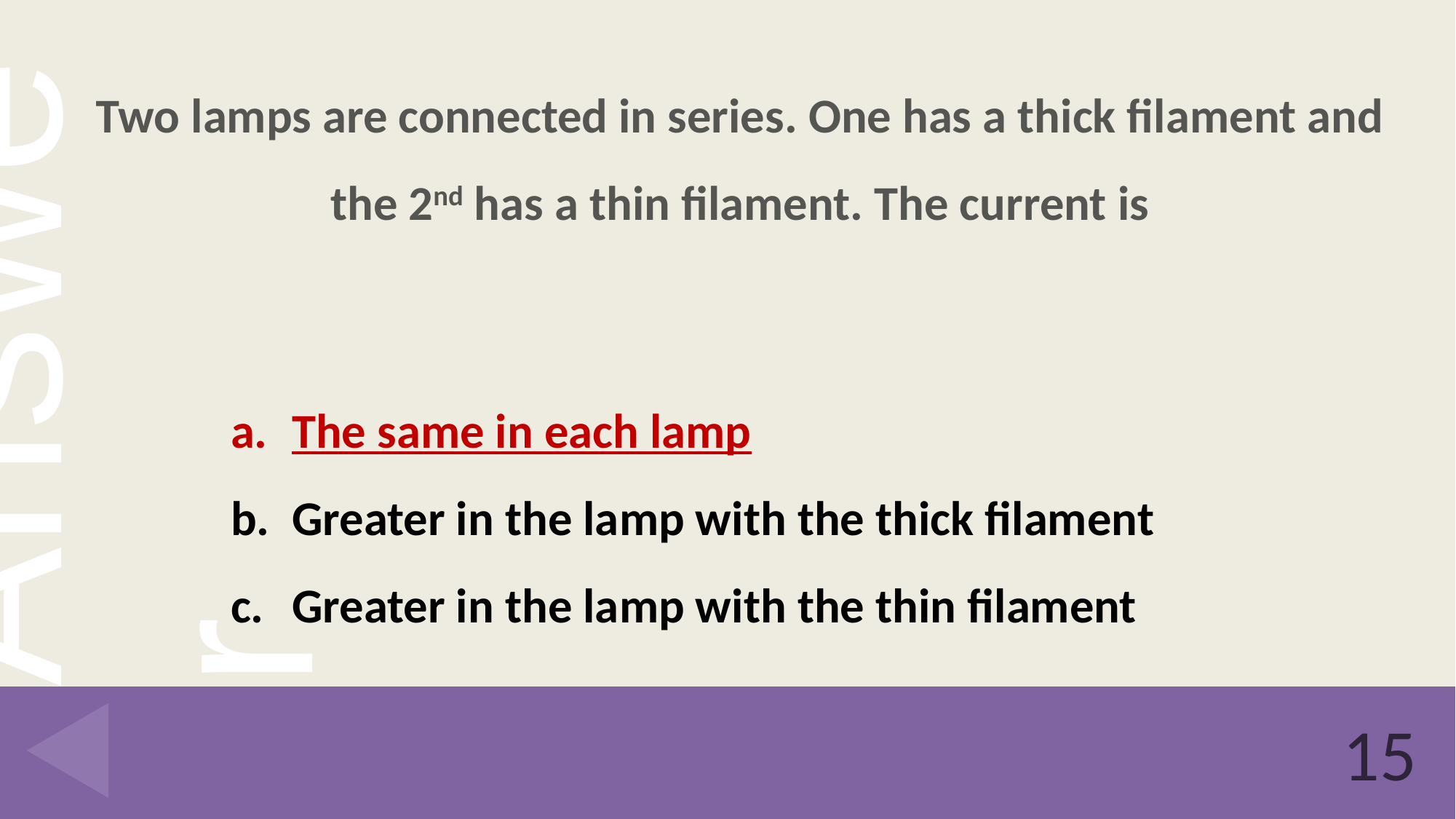

# Two lamps are connected in series. One has a thick filament and the 2nd has a thin filament. The current is
The same in each lamp
Greater in the lamp with the thick filament
Greater in the lamp with the thin filament
15